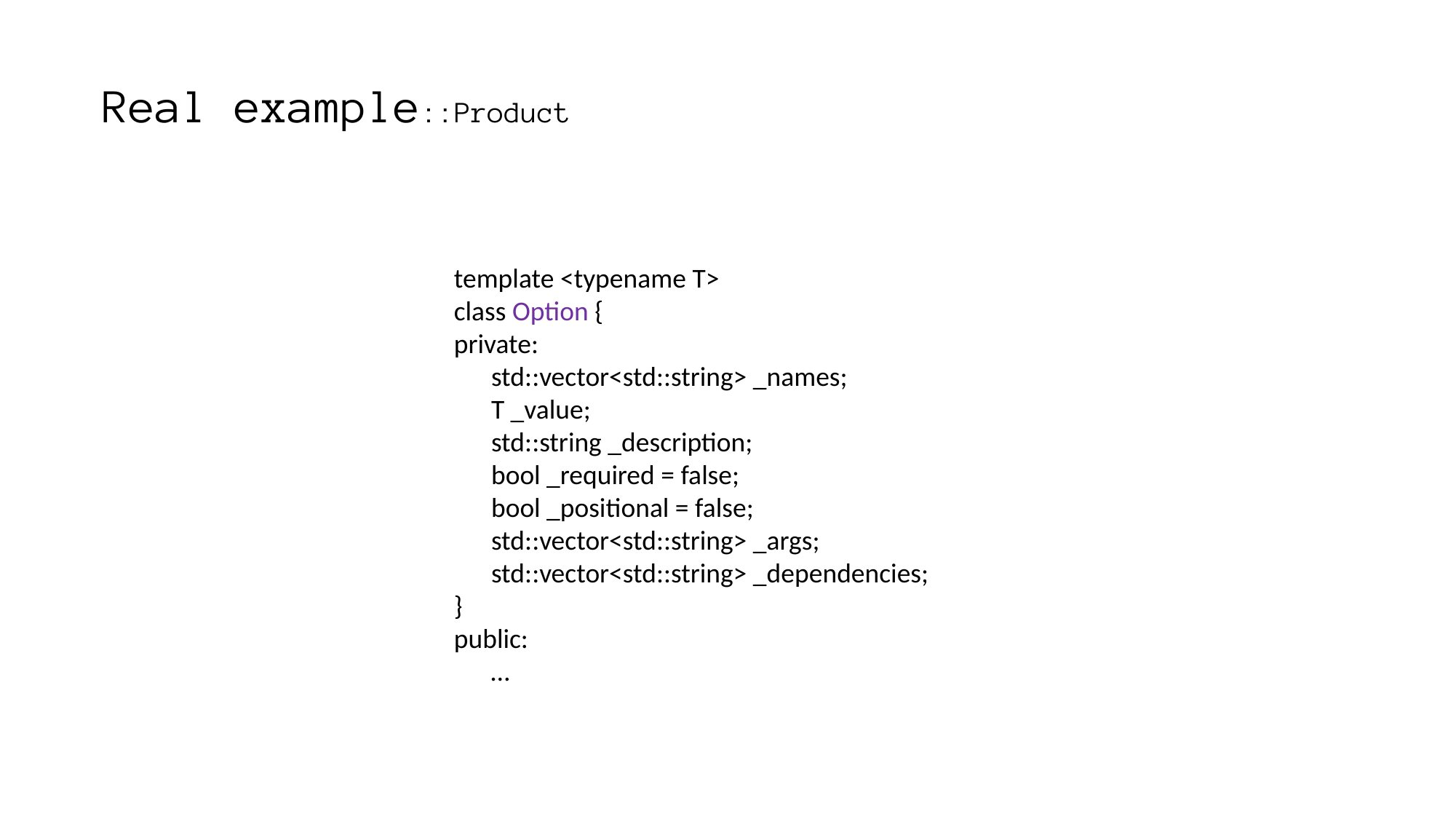

Real example::Product
template <typename T>
class Option {
private:
      std::vector<std::string> _names;
      T _value;
      std::string _description;
      bool _required = false;
      bool _positional = false;
      std::vector<std::string> _args;
      std::vector<std::string> _dependencies;
}
public:
      …